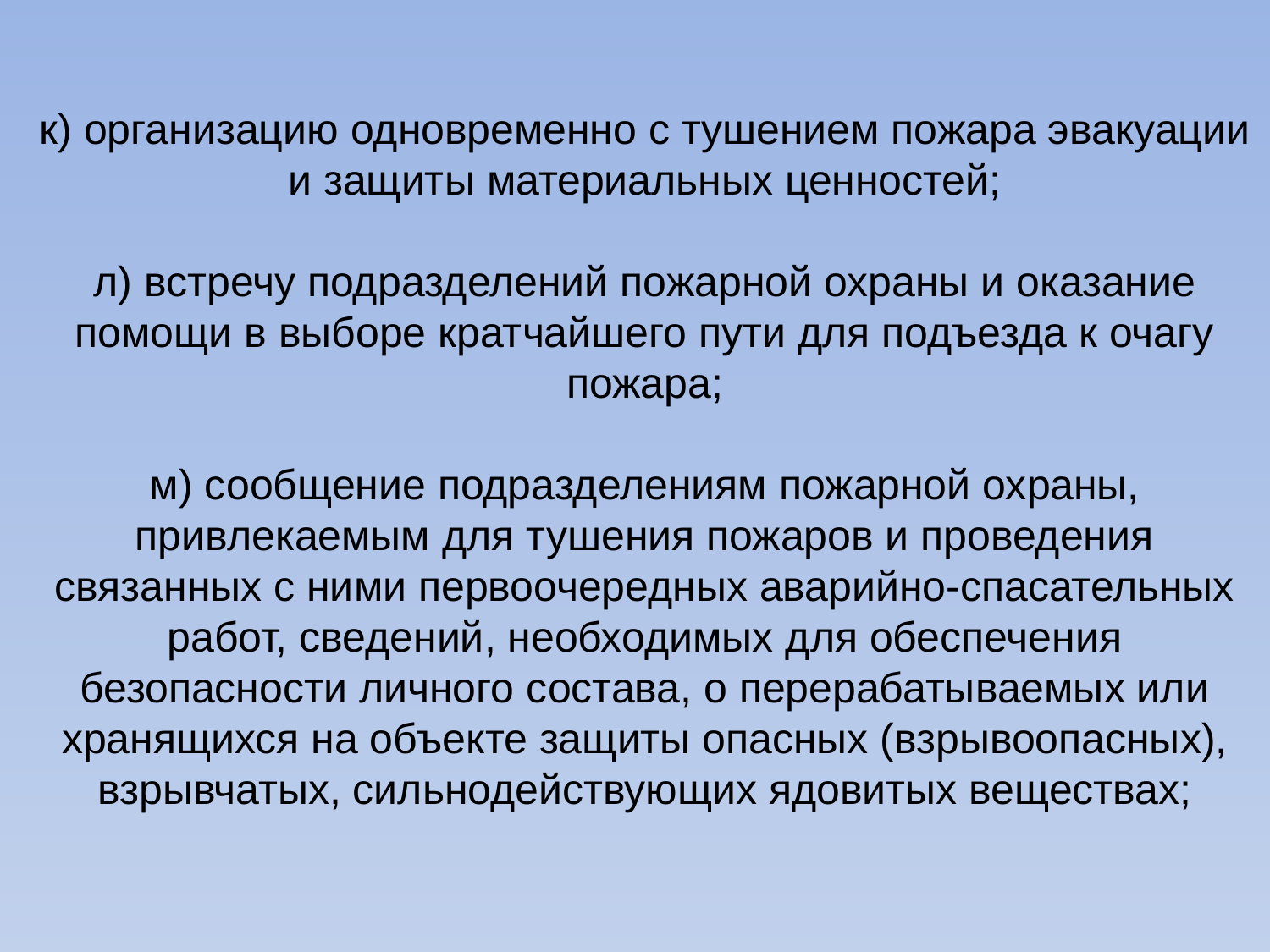

# к) организацию одновременно с тушением пожара эвакуации и защиты материальных ценностей; л) встречу подразделений пожарной охраны и оказание помощи в выборе кратчайшего пути для подъезда к очагу пожара; м) сообщение подразделениям пожарной охраны, привлекаемым для тушения пожаров и проведения связанных с ними первоочередных аварийно-спасательных работ, сведений, необходимых для обеспечения безопасности личного состава, о перерабатываемых или хранящихся на объекте защиты опасных (взрывоопасных), взрывчатых, сильнодействующих ядовитых веществах;